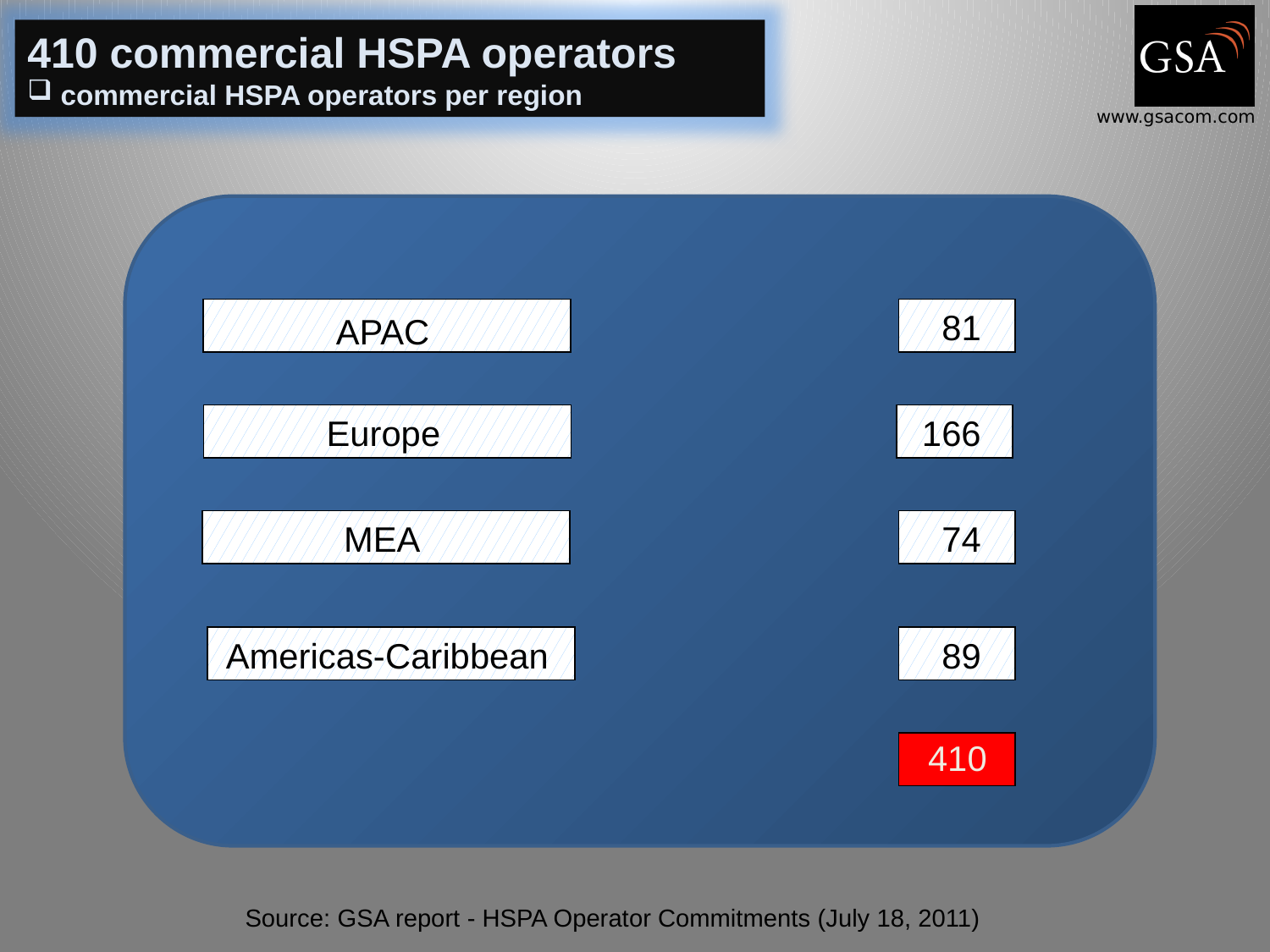

410 commercial HSPA operators
 commercial HSPA operators per region

81
APAC

Europe

166

MEA

74
Americas-Caribbean

89
410

Source: GSA report - HSPA Operator Commitments (July 18, 2011)